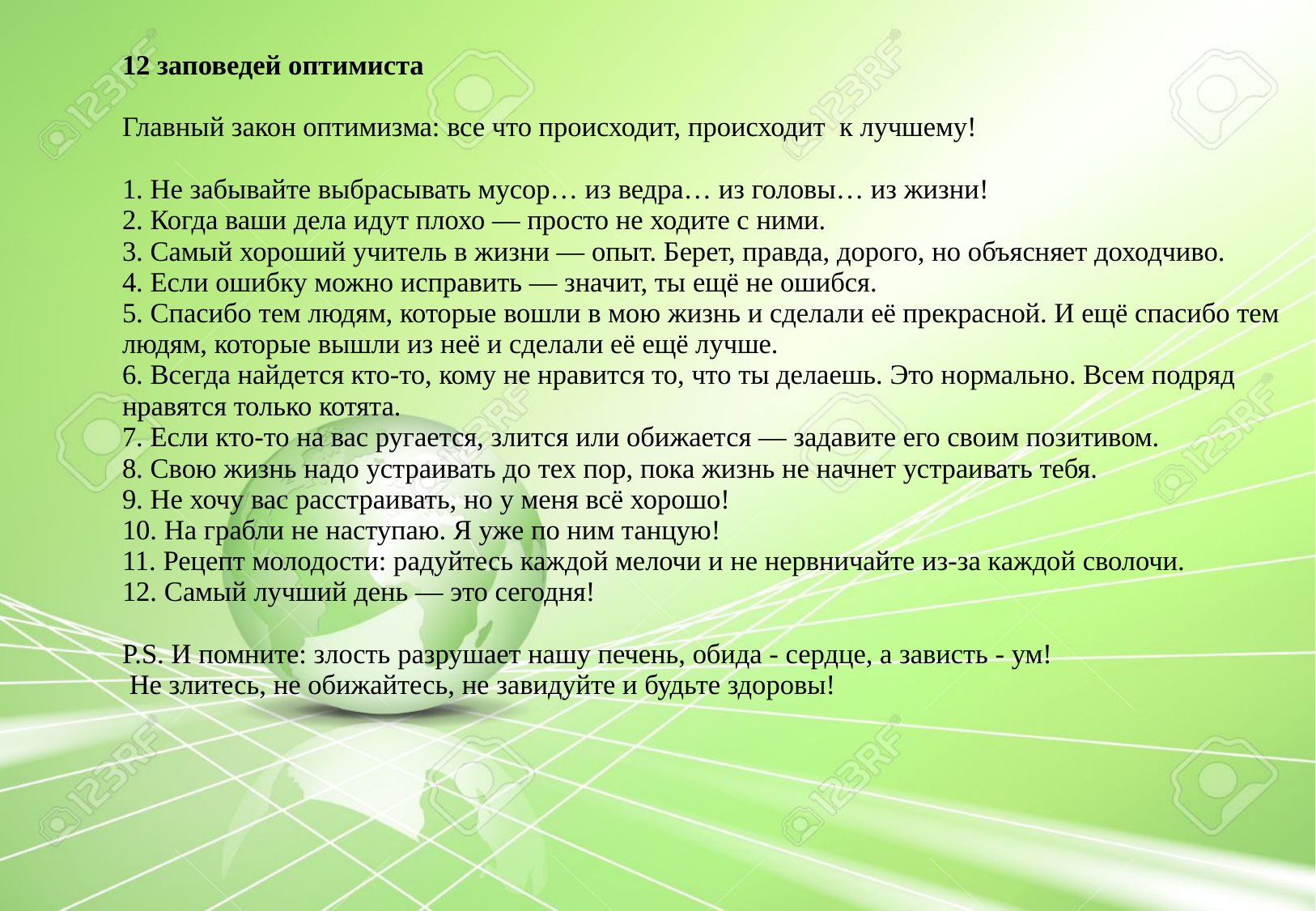

| 12 заповедей оптимиста Главный закон оптимизма: все что происходит, происходит к лучшему! 1. Не забывайте выбрасывать мусор… из ведра… из головы… из жизни! 2. Когда ваши дела идут плохо — просто не ходите с ними. 3. Самый хороший учитель в жизни — опыт. Берет, правда, дорого, но объясняет доходчиво. 4. Если ошибку можно исправить — значит, ты ещё не ошибся. 5. Спасибо тем людям, которые вошли в мою жизнь и сделали её прекрасной. И ещё спасибо тем людям, которые вышли из неё и сделали её ещё лучше. 6. Всегда найдется кто-то, кому не нравится то, что ты делаешь. Это нормально. Всем подряд нравятся только котята. 7. Если кто-то на вас ругается, злится или обижается — задавите его своим позитивом. 8. Свою жизнь надо устраивать до тех пор, пока жизнь не начнет устраивать тебя. 9. Не хочу вас расстраивать, но у меня всё хорошо! 10. На грабли не наступаю. Я уже по ним танцую! 11. Рецепт молодости: радуйтесь каждой мелочи и не нервничайте из-за каждой сволочи. 12. Самый лучший день — это сегодня! P.S. И помните: злость разрушает нашу печень, обида - сердце, а зависть - ум! Не злитесь, не обижайтесь, не завидуйте и будьте здоровы! |
| --- |